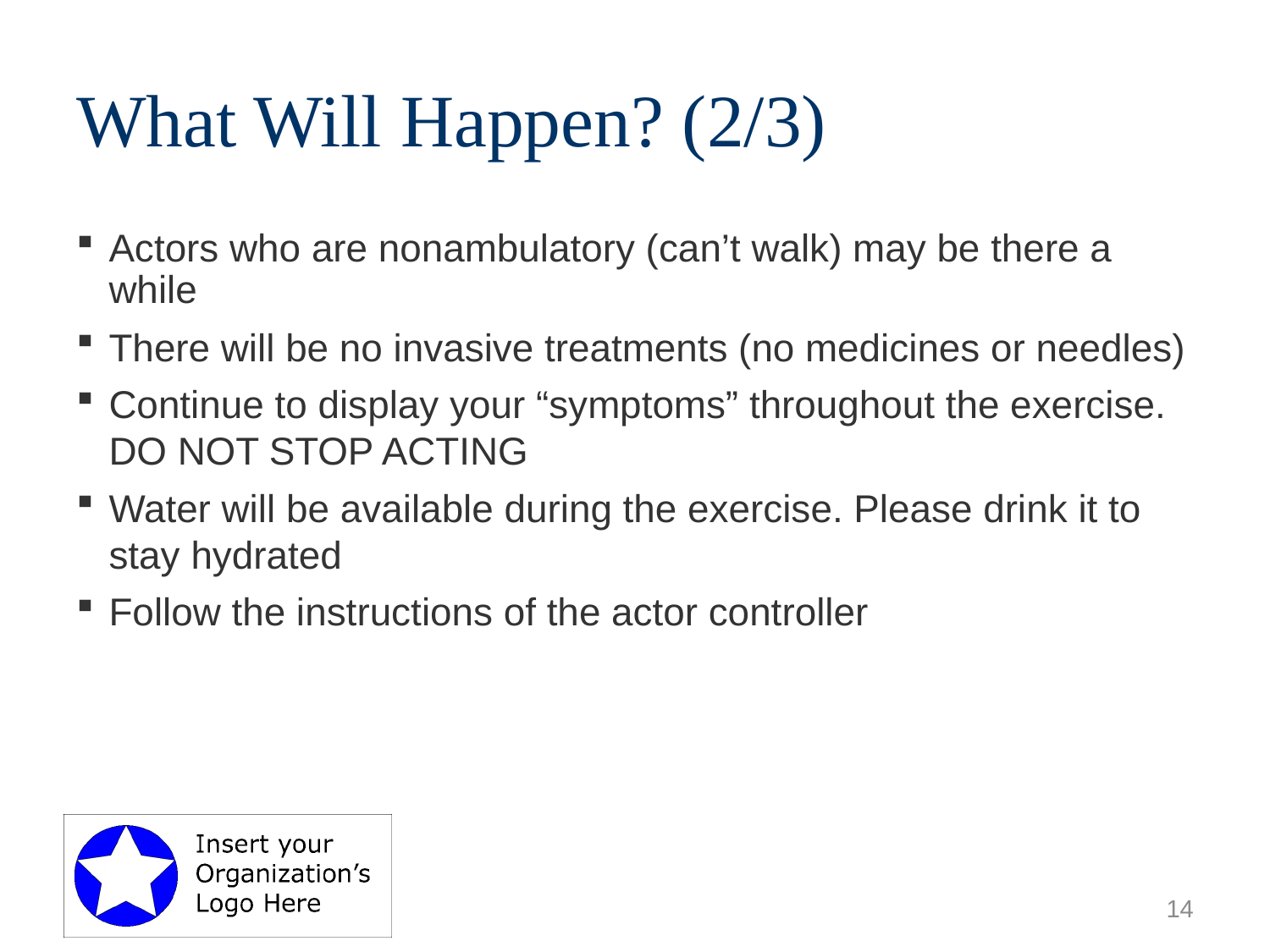

# What Will Happen? (2/3)
Actors who are nonambulatory (can’t walk) may be there a while
There will be no invasive treatments (no medicines or needles)
Continue to display your “symptoms” throughout the exercise. DO NOT STOP ACTING
Water will be available during the exercise. Please drink it to stay hydrated
Follow the instructions of the actor controller
14